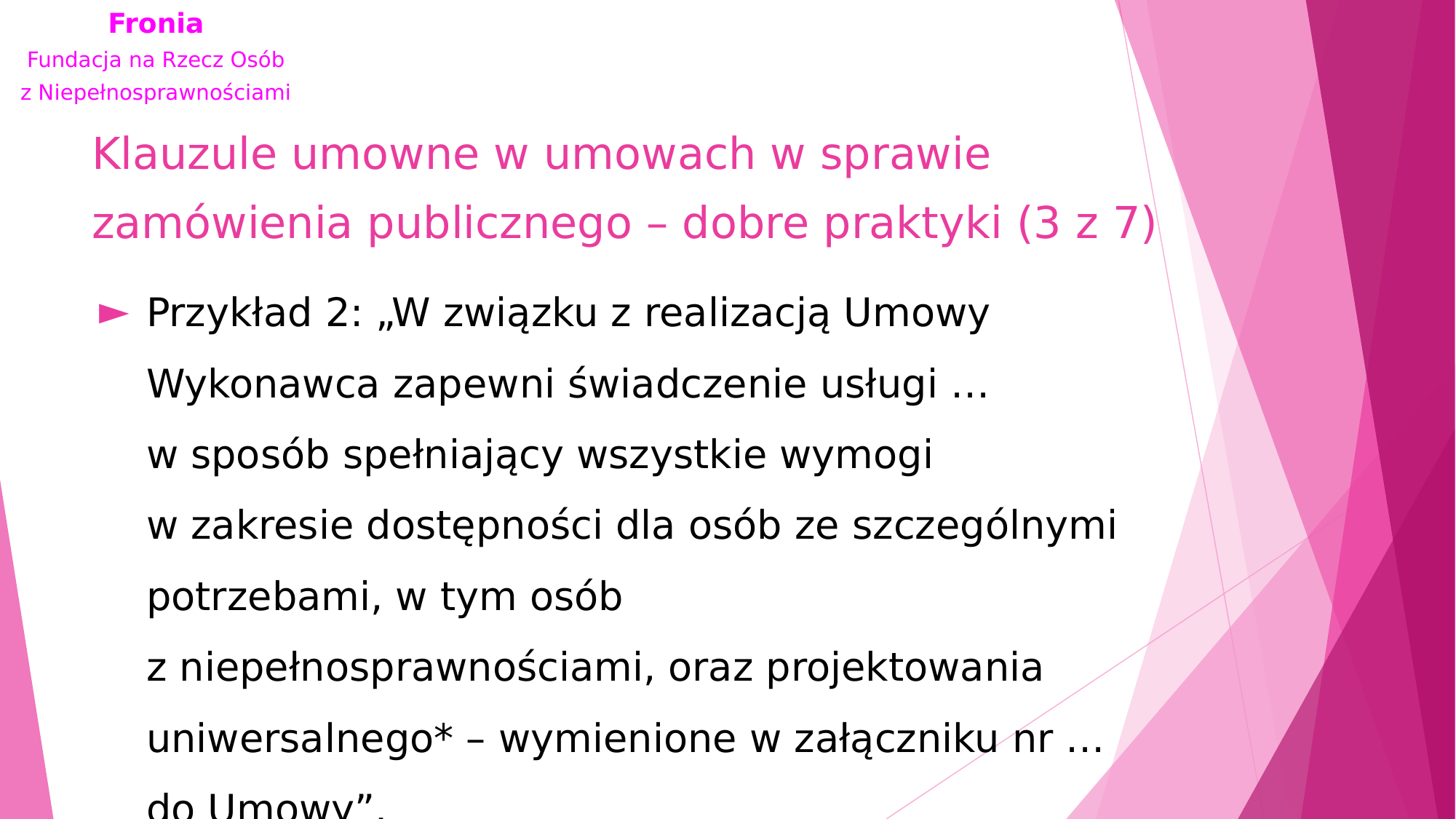

# Klauzule umowne w umowach w sprawie zamówienia publicznego – dobre praktyki (3 z 7)
Przykład 2: „W związku z realizacją Umowy Wykonawca zapewni świadczenie usługi … w sposób spełniający wszystkie wymogi w zakresie dostępności dla osób ze szczególnymi potrzebami, w tym osób z niepełnosprawnościami, oraz projektowania uniwersalnego* – wymienione w załączniku nr … do Umowy”.